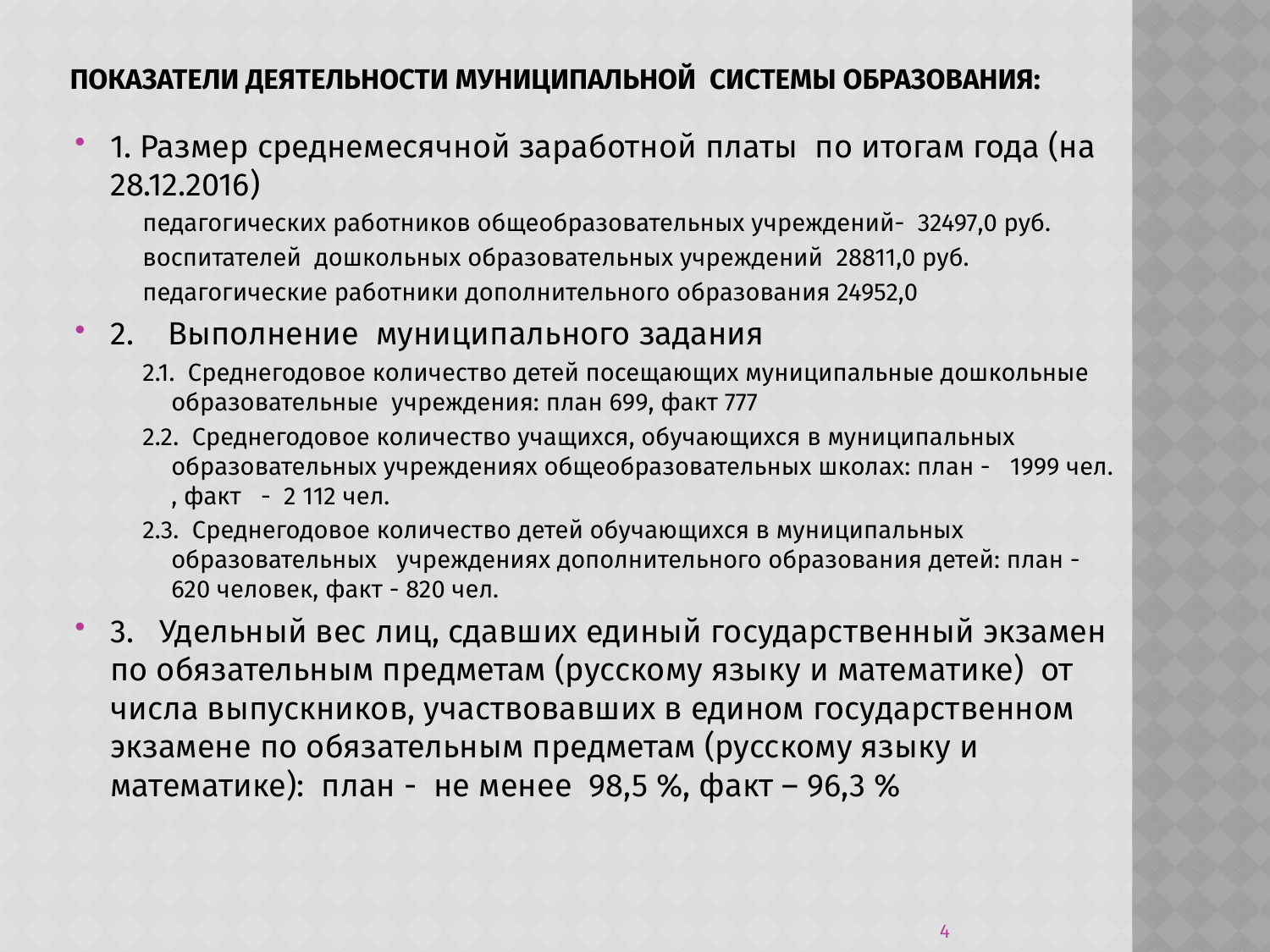

# ПОКАЗАТЕЛИ ДЕЯТЕЛЬНОСТИ МУНИЦИПАЛЬНОЙ  СИСТЕМЫ ОБРАЗОВАНИЯ:
1. Размер среднемесячной заработной платы  по итогам года (на 28.12.2016)
педагогических работников общеобразовательных учреждений-  32497,0 руб.
воспитателей  дошкольных образовательных учреждений  28811,0 руб.
педагогические работники дополнительного образования 24952,0
2.    Выполнение  муниципального задания
2.1.  Среднегодовое количество детей посещающих муниципальные дошкольные  образовательные  учреждения: план 699, факт 777
2.2.  Среднегодовое количество учащихся, обучающихся в муниципальных образовательных учреждениях общеобразовательных школах: план -   1999 чел. , факт   -  2 112 чел.
2.3.  Среднегодовое количество детей обучающихся в муниципальных образовательных   учреждениях дополнительного образования детей: план -  620 человек, факт - 820 чел.
3.   Удельный вес лиц, сдавших единый государственный экзамен по обязательным предметам (русскому языку и математике)  от числа выпускников, участвовавших в едином государственном экзамене по обязательным предметам (русскому языку и математике):  план -  не менее  98,5 %, факт – 96,3 %

4